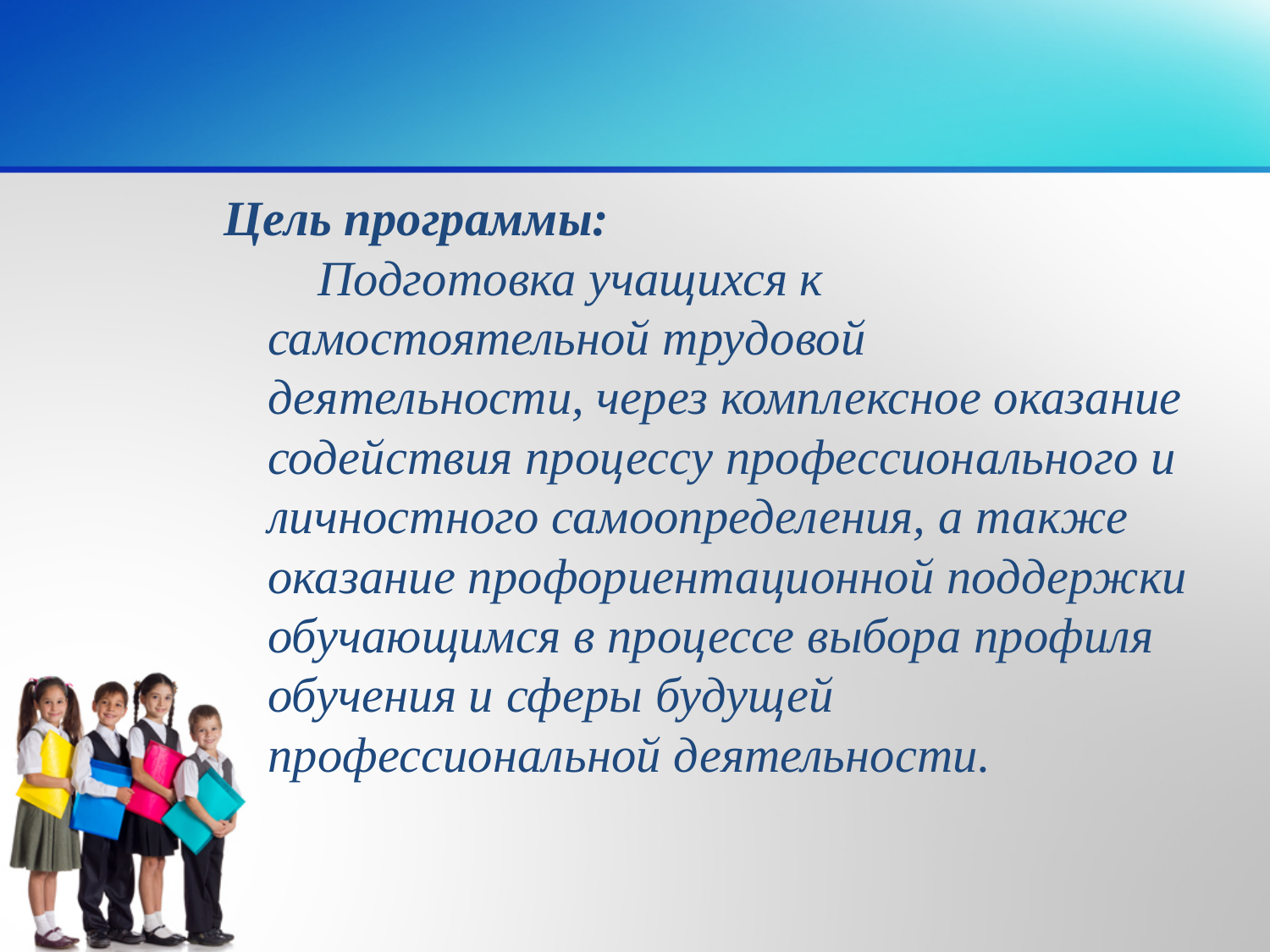

Цель программы: 
    Подготовка учащихся к самостоятельной трудовой деятельности, через комплексное оказание содействия процессу профессионального и личностного самоопределения, а также оказание профориентационной поддержки обучающимся в процессе выбора профиля обучения и сферы будущей профессиональной деятельности.